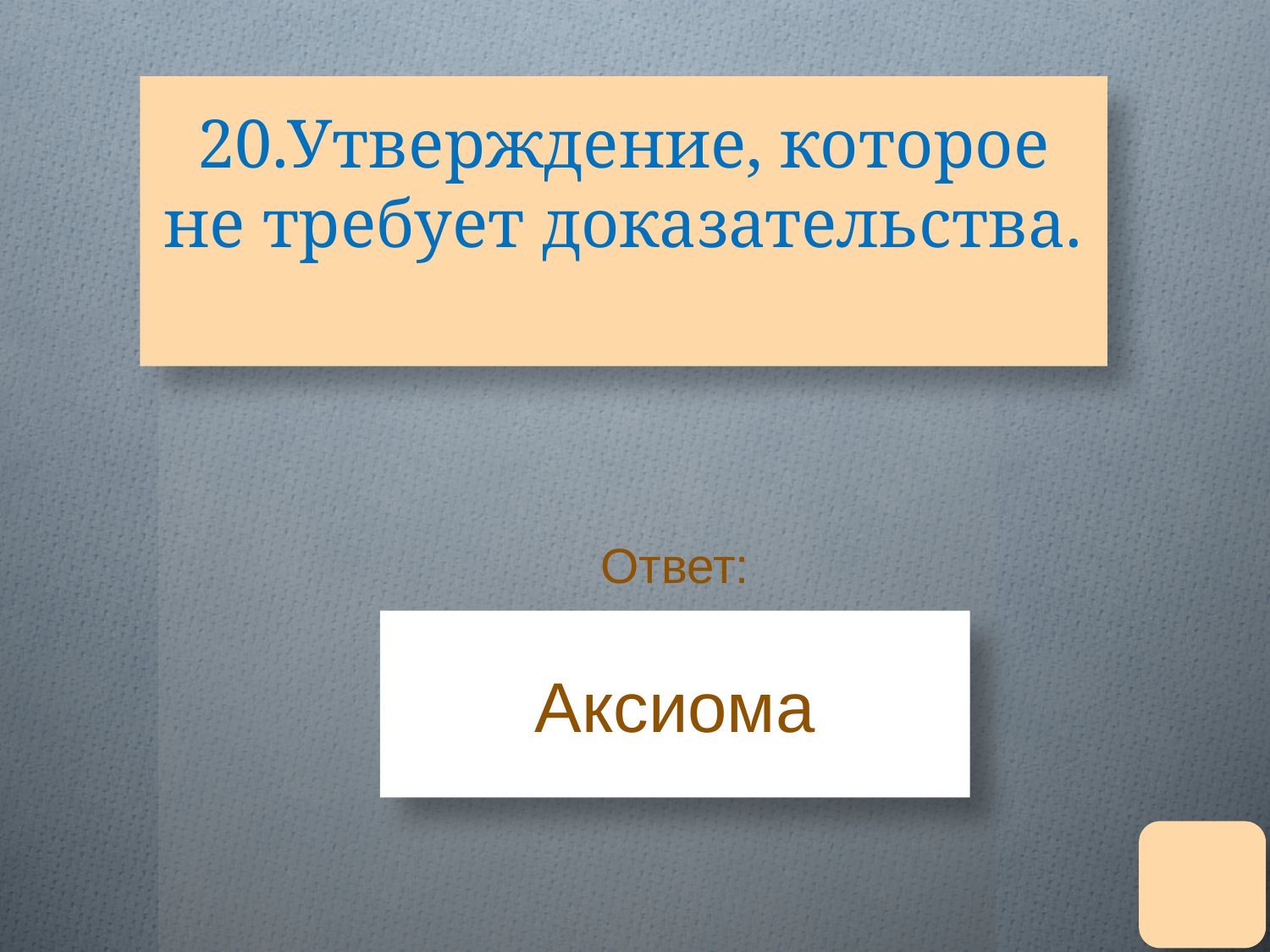

# 20.Утверждение, которое не требует доказательства.
Ответ:
Аксиома